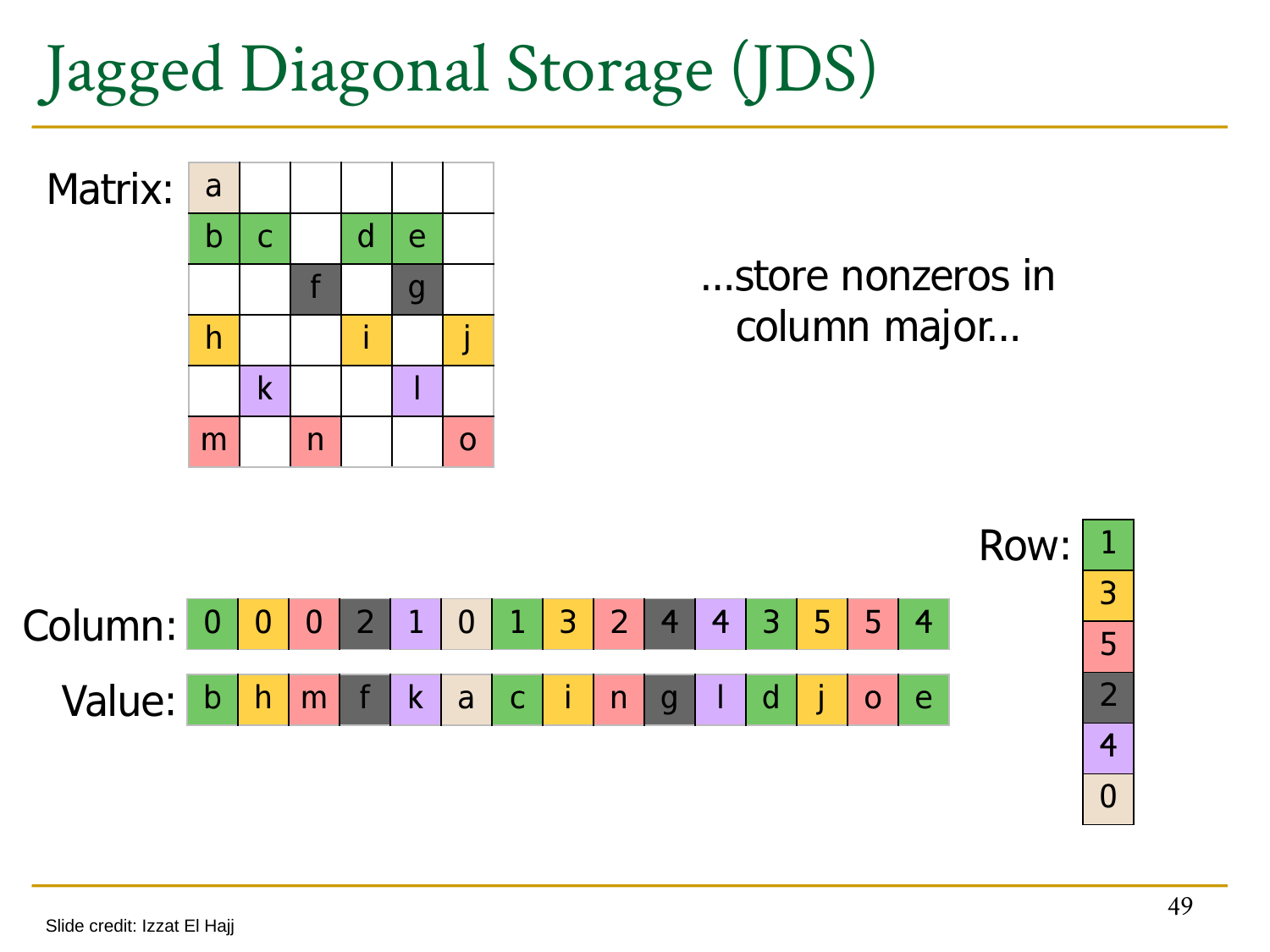

# Jagged Diagonal Storage (JDS)
Matrix:
| a |  |  |  |  |  |
| --- | --- | --- | --- | --- | --- |
| b | c |  | d | e |  |
|  |  | f |  | g |  |
| h |  |  | i |  | j |
|  | k |  |  | l |  |
| m |  | n |  |  | o |
…store nonzeros in column major…
Row:
| 1 |
| --- |
| 3 |
| 5 |
| 2 |
| 4 |
| 0 |
Column:
| 0 | 0 | 0 | 2 | 1 | 0 | 1 | 3 | 2 | 4 | 4 | 3 | 5 | 5 | 4 |
| --- | --- | --- | --- | --- | --- | --- | --- | --- | --- | --- | --- | --- | --- | --- |
Value:
| b | h | m | f | k | a | c | i | n | g | l | d | j | o | e |
| --- | --- | --- | --- | --- | --- | --- | --- | --- | --- | --- | --- | --- | --- | --- |
49
Slide credit: Izzat El Hajj